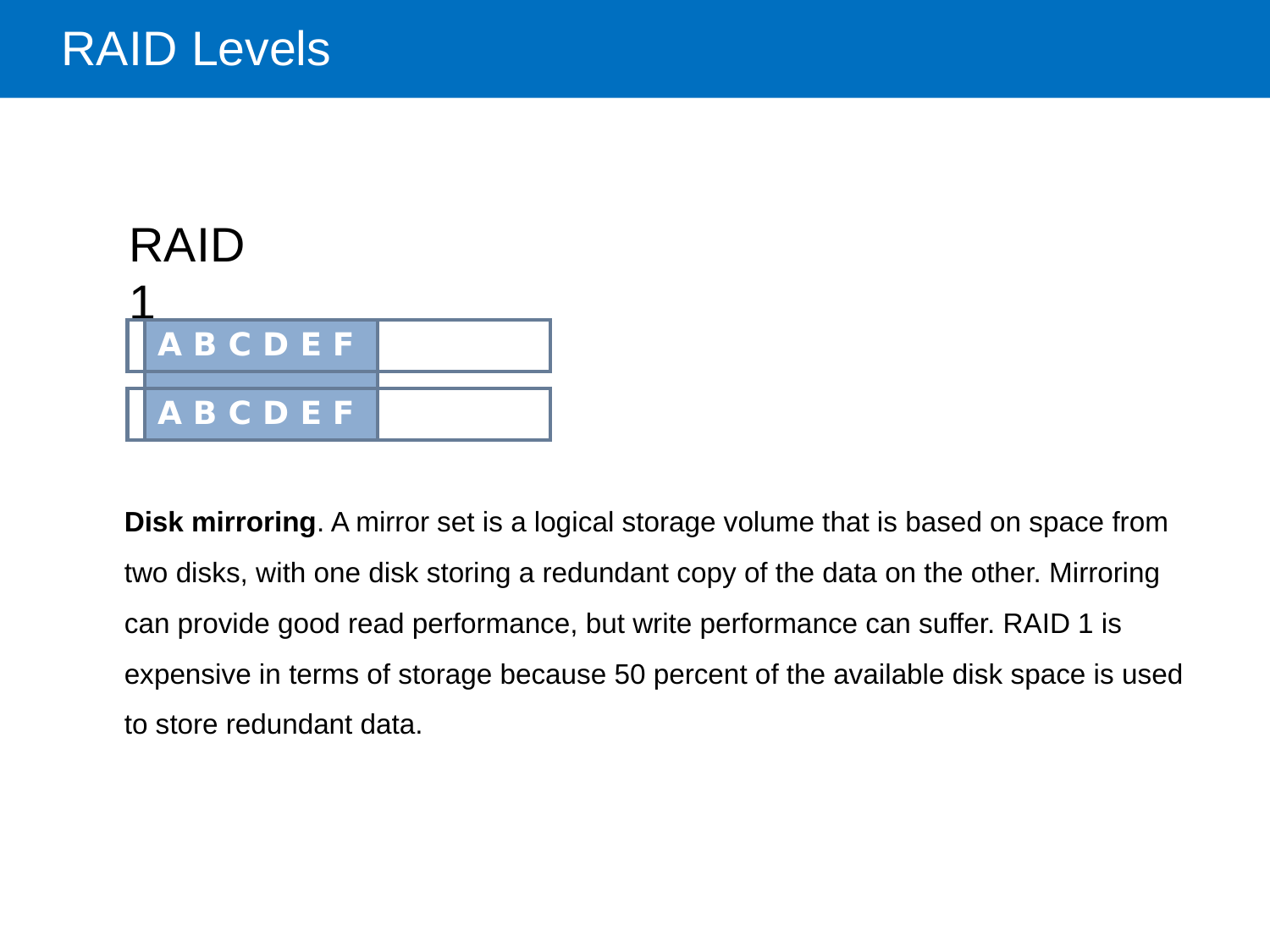

# RAID Levels
RAID 1
|  | A B C D E F |  |
| --- | --- | --- |
|  |  |  |
|  | A B C D E F |  |
Disk mirroring. A mirror set is a logical storage volume that is based on space from two disks, with one disk storing a redundant copy of the data on the other. Mirroring can provide good read performance, but write performance can suffer. RAID 1 is expensive in terms of storage because 50 percent of the available disk space is used to store redundant data.